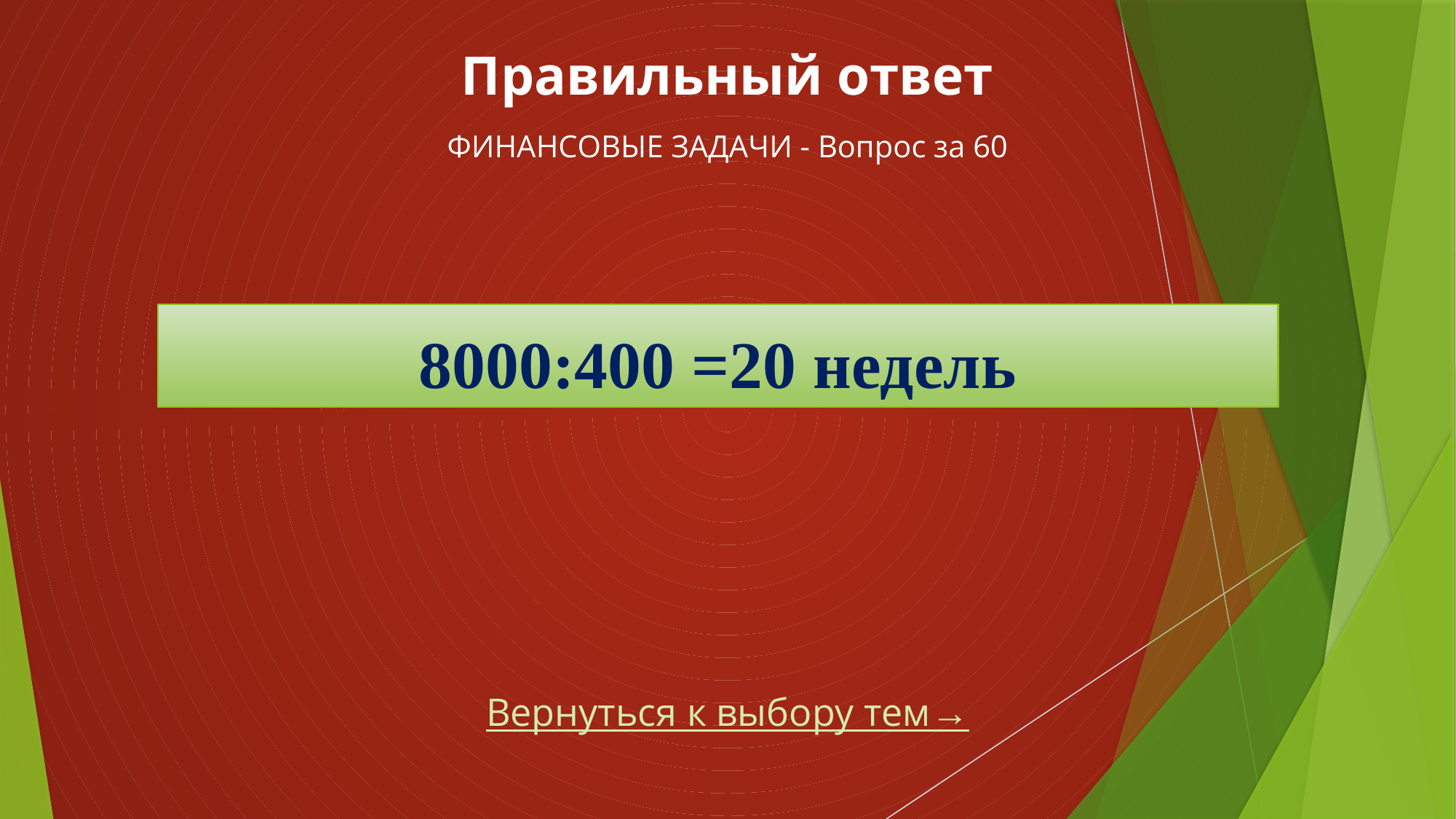

Правильный ответ
ФИНАНСОВЫЕ ЗАДАЧИ - Вопрос за 60
8000:400 =20 недель
Вернуться к выбору тем→